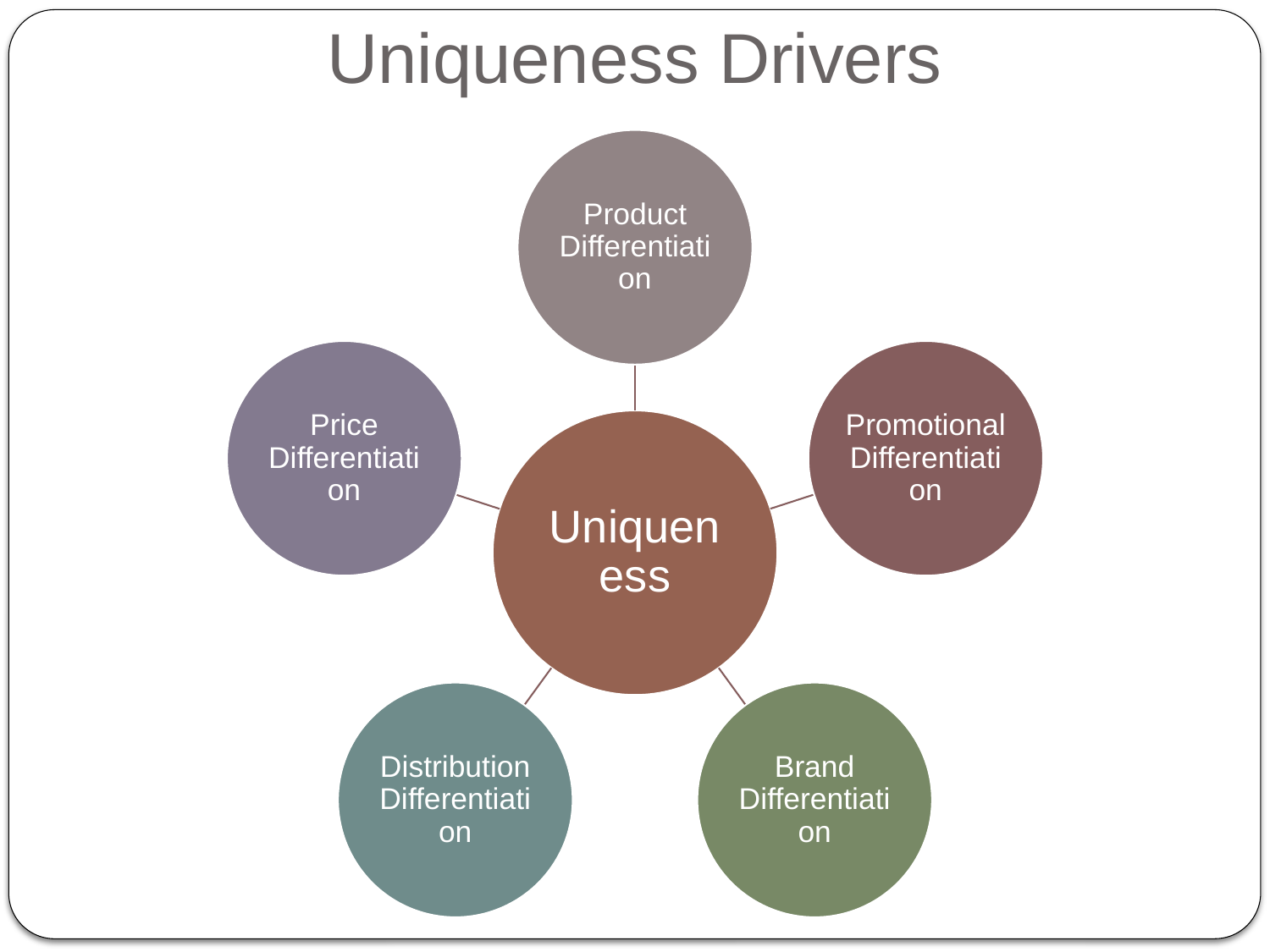

# Uniqueness Drivers
Uniqueness

Product Differentiation

Price Differentiation

Distribution Differentiation

Brand Differentiation

Promotional Differentiation